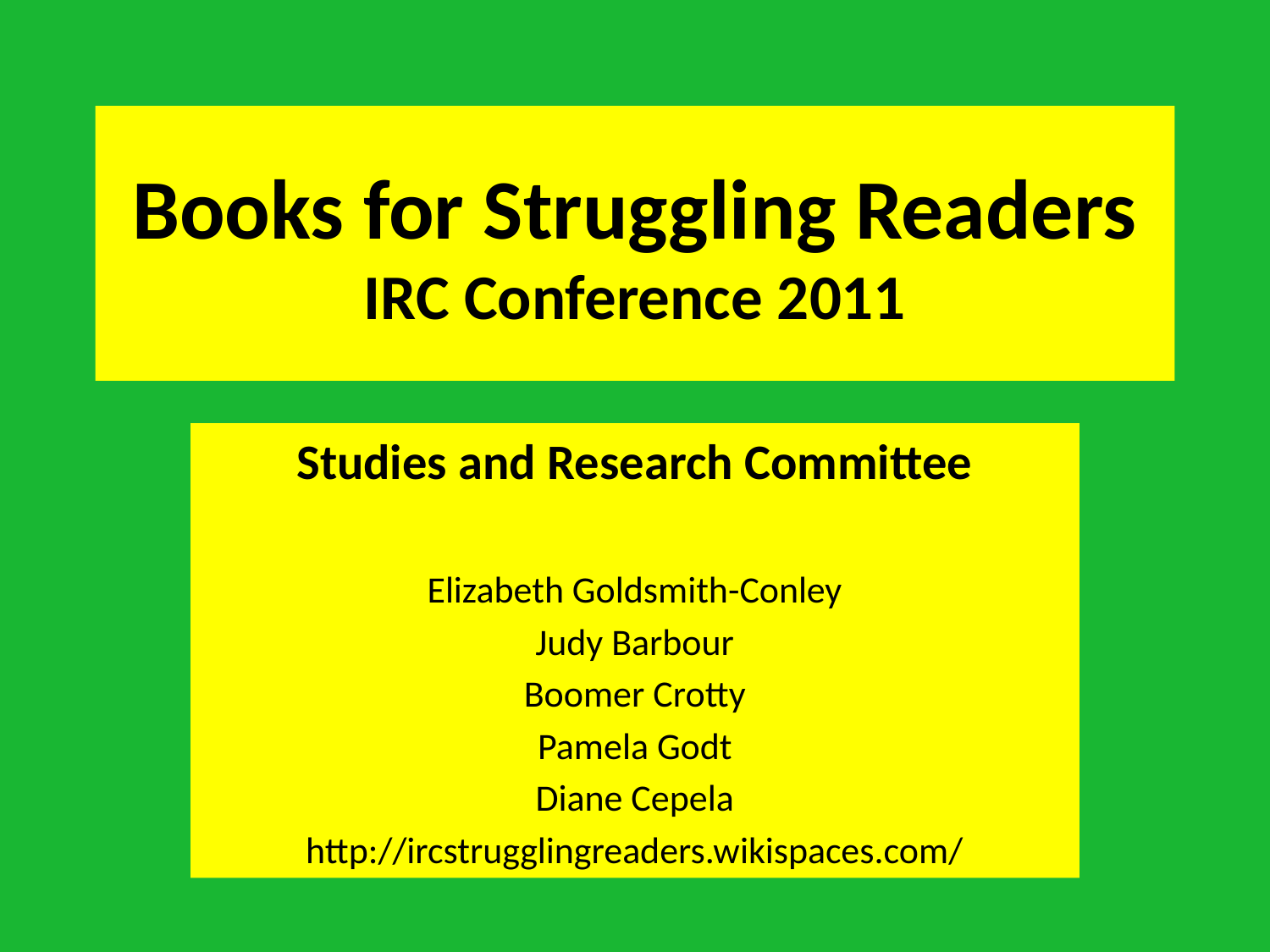

# Books for Struggling Readers IRC Conference 2011
Studies and Research Committee

Elizabeth Goldsmith-Conley
Judy Barbour
Boomer Crotty
Pamela Godt
Diane Cepela
http://ircstrugglingreaders.wikispaces.com/